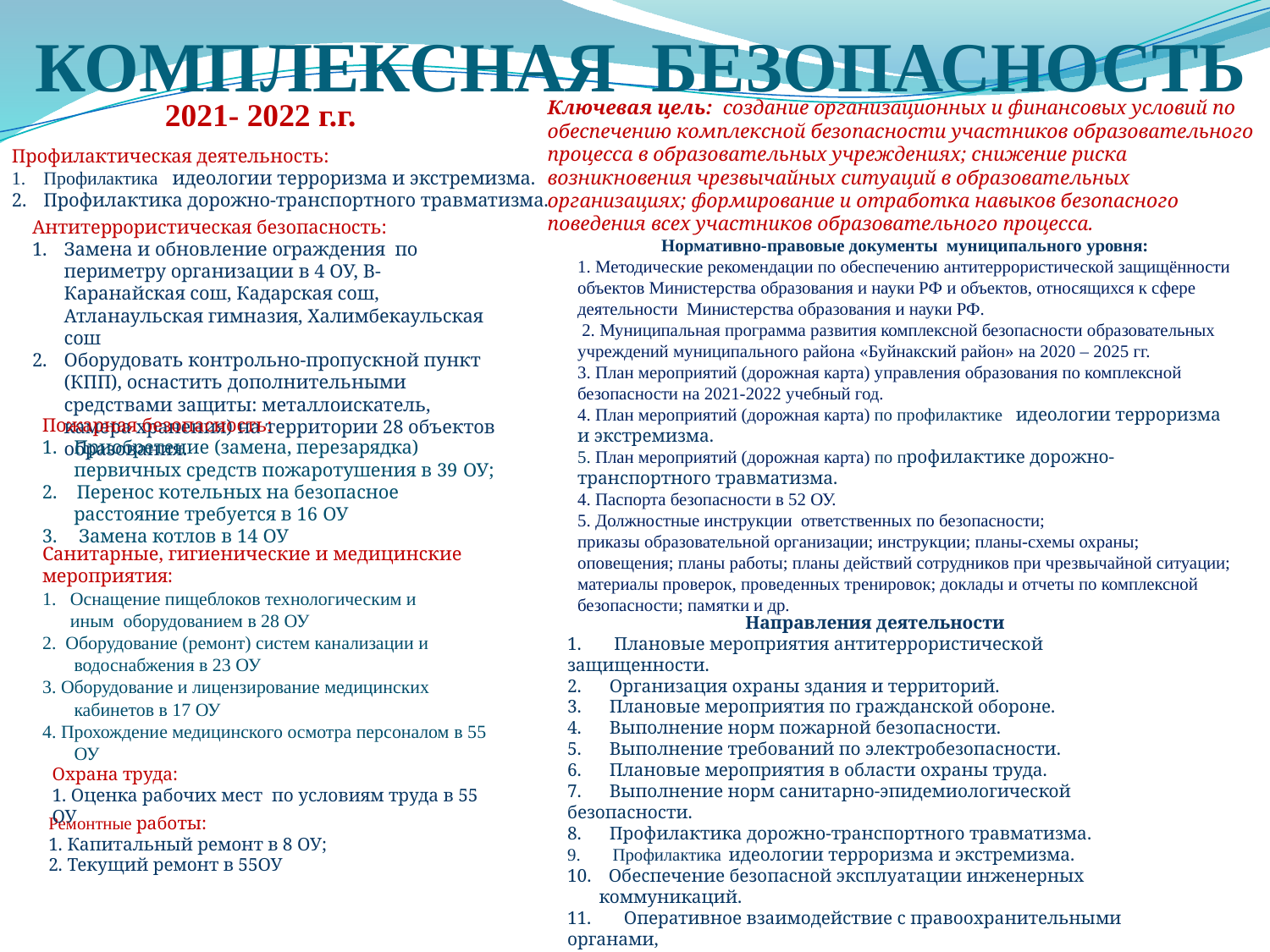

# КОМПЛЕКСНАЯ  БЕЗОПАСНОСТЬ
Ключевая цель:  создание организационных и финансовых условий по обеспечению комплексной безопасности участников образовательного процесса в образовательных учреждениях; снижение риска возникновения чрезвычайных ситуаций в образовательных организациях; формирование и отработка навыков безопасного поведения всех участников образовательного процесса.
| 2021- 2022 г.г. |
| --- |
Профилактическая деятельность:
Профилактика   идеологии терроризма и экстремизма.
Профилактика дорожно-транспортного травматизма.
Антитеррористическая безопасность:
Замена и обновление ограждения  по периметру организации в 4 ОУ, В-Каранайская сош, Кадарская сош, Атланаульская гимназия, Халимбекаульская сош
Оборудовать контрольно-пропускной пункт (КПП), оснастить дополнительными средствами защиты: металлоискатель, камера хранения) на территории 28 объектов образования.

Нормативно-правовые документы  муниципального уровня:
1. Методические рекомендации по обеспечению антитеррористической защищённости объектов Министерства образования и науки РФ и объектов, относящихся к сфере деятельности  Министерства образования и науки РФ.
 2. Муниципальная программа развития комплексной безопасности образовательных учреждений муниципального района «Буйнакский район» на 2020 – 2025 гг.
3. План мероприятий (дорожная карта) управления образования по комплексной безопасности на 2021-2022 учебный год.
4. План мероприятий (дорожная карта) по профилактике   идеологии терроризма и экстремизма.
5. План мероприятий (дорожная карта) по профилактике дорожно-транспортного травматизма.
4. Паспорта безопасности в 52 ОУ.
5. Должностные инструкции  ответственных по безопасности;
приказы образовательной организации; инструкции; планы-схемы охраны; оповещения; планы работы; планы действий сотрудников при чрезвычайной ситуации; материалы проверок, проведенных тренировок; доклады и отчеты по комплексной безопасности; памятки и др.

Пожарная безопасность:
Приобретение (замена, перезарядка) первичных средств пожаротушения в 39 ОУ;
2.    Перенос котельных на безопасное расстояние требуется в 16 ОУ
 Замена котлов в 14 ОУ

Санитарные, гигиенические и медицинские мероприятия:
1.   Оснащение пищеблоков технологическим и
      иным  оборудованием в 28 ОУ
2.  Оборудование (ремонт) систем канализации и водоснабжения в 23 ОУ
3. Оборудование и лицензирование медицинских кабинетов в 17 ОУ
4. Прохождение медицинского осмотра персоналом в 55 ОУ
Направления деятельности
1.       Плановые мероприятия антитеррористической защищенности.
2.      Организация охраны здания и территорий.
3.      Плановые мероприятия по гражданской обороне.
4.      Выполнение норм пожарной безопасности.
5.      Выполнение требований по электробезопасности.
6.      Плановые мероприятия в области охраны труда.
7.      Выполнение норм санитарно-эпидемиологической безопасности.
8.      Профилактика дорожно-транспортного травматизма.
   Профилактика   идеологии терроризма и экстремизма.
  Обеспечение безопасной эксплуатации инженерных коммуникаций.
11.       Оперативное взаимодействие с правоохранительными органами,
         структурами и службами.

Охрана труда:
1. Оценка рабочих мест  по условиям труда в 55 ОУ

Ремонтные работы:
1. Капитальный ремонт в 8 ОУ;
2. Текущий ремонт в 55ОУ